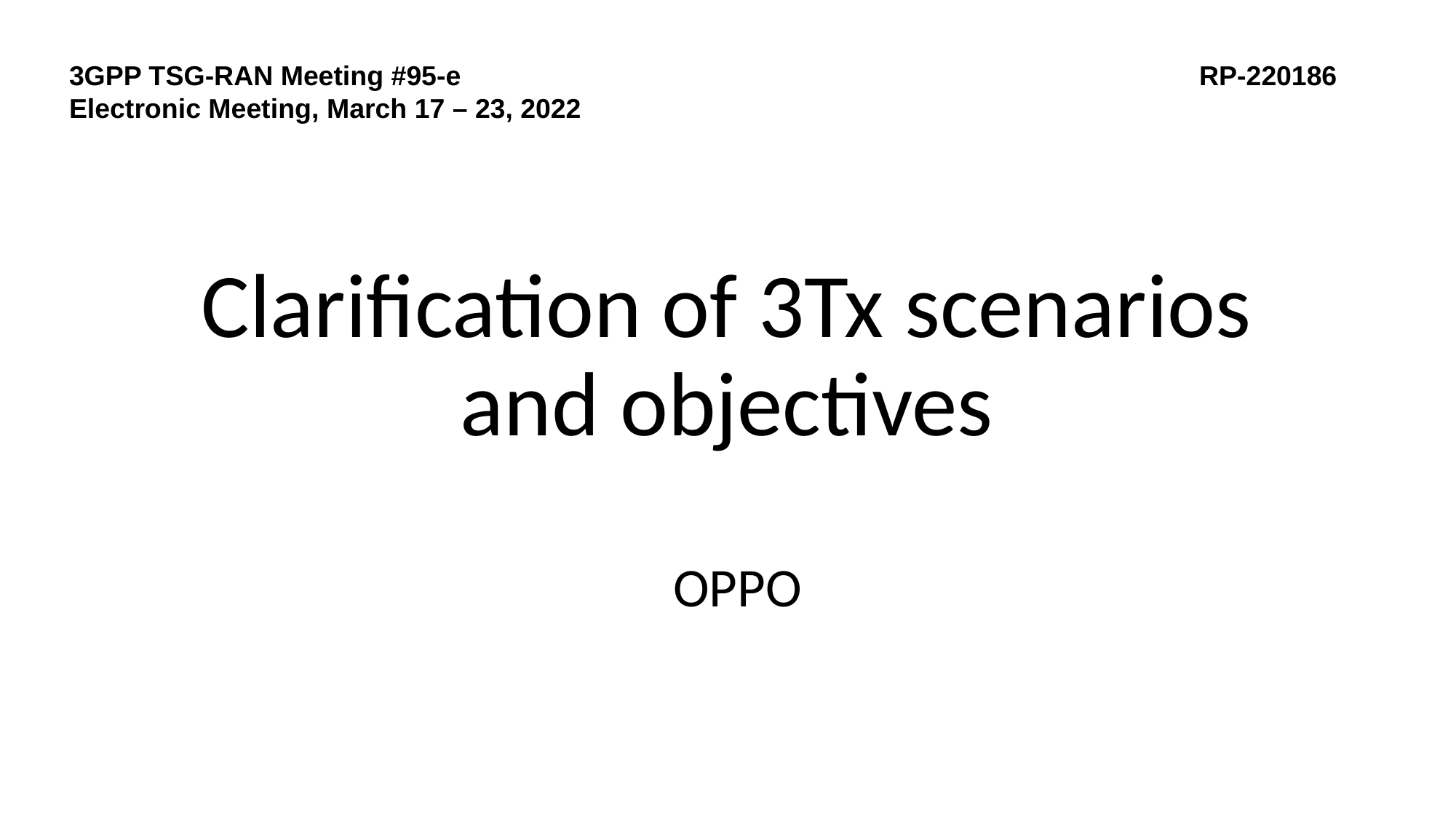

3GPP TSG-RAN Meeting #95-e                                                                                                 RP-220186
Electronic Meeting, March 17 – 23, 2022
# Clarification of 3Tx scenarios and objectives
OPPO